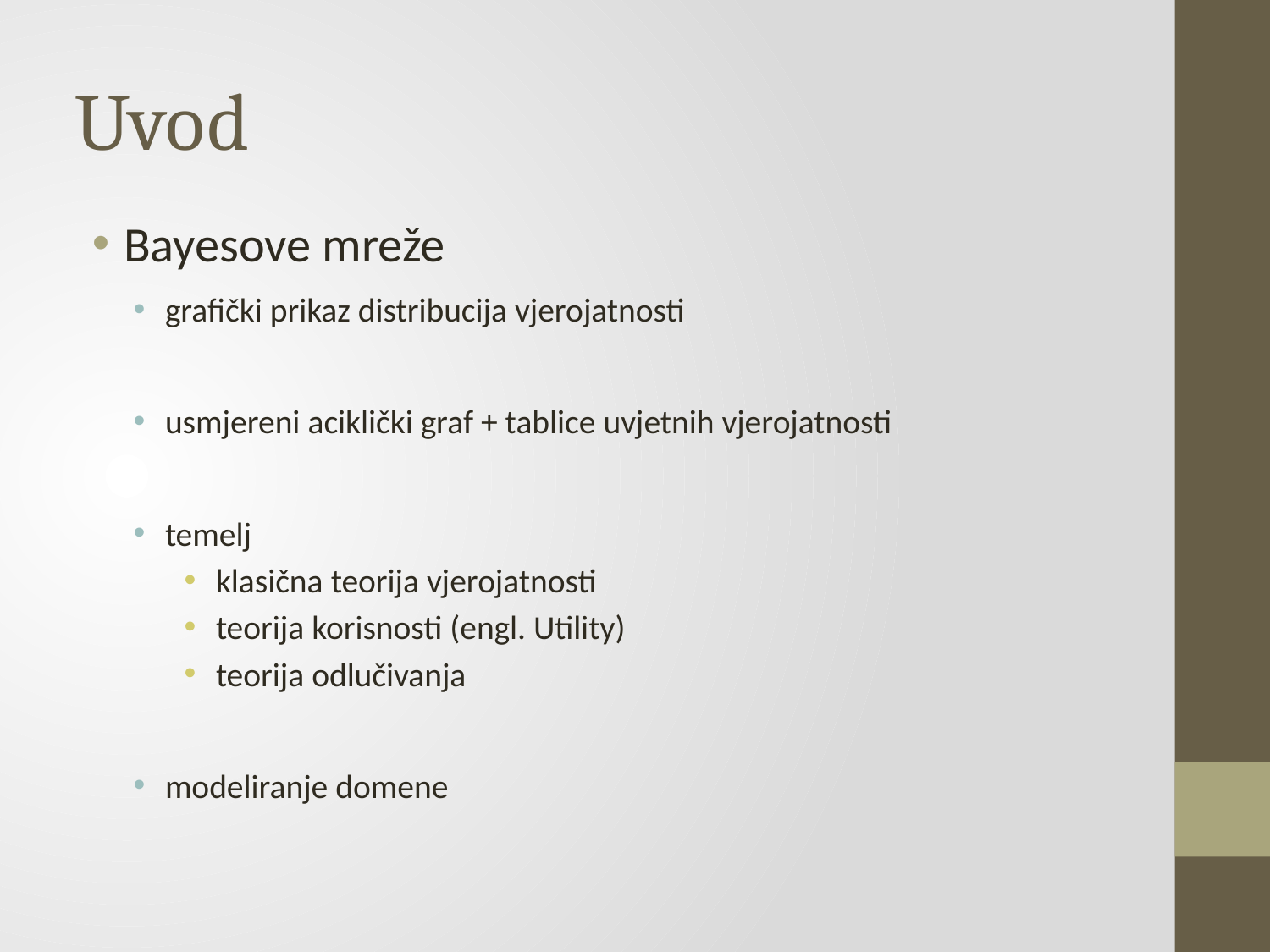

# Uvod
Bayesove mreže
grafički prikaz distribucija vjerojatnosti

usmjereni aciklički graf + tablice uvjetnih vjerojatnosti

temelj
klasična teorija vjerojatnosti
teorija korisnosti (engl. Utility)
teorija odlučivanja

modeliranje domene